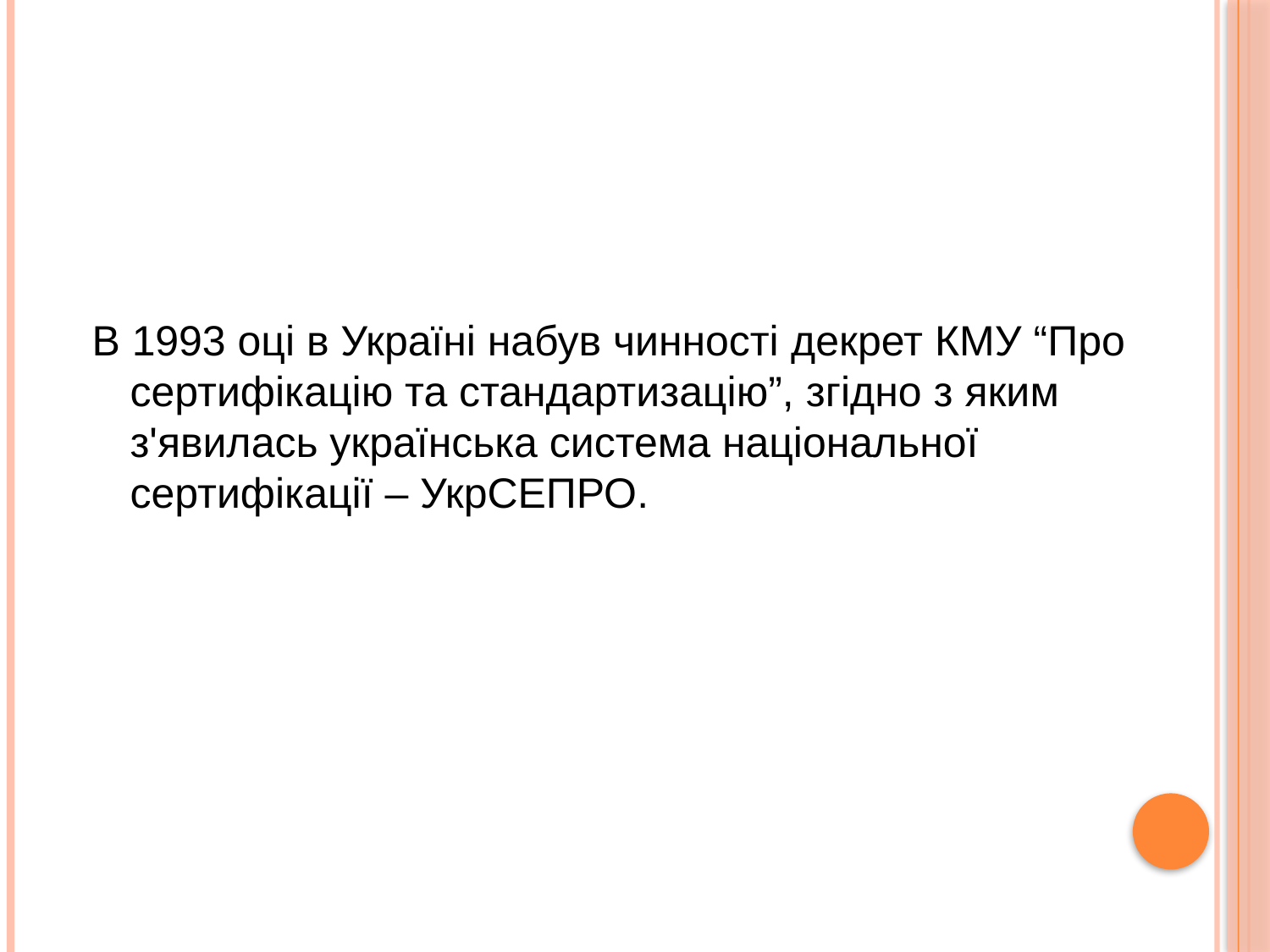

В 1993 оці в Україні набув чинності декрет КМУ “Про сертифікацію та стандартизацію”, згідно з яким з'явилась українська система національної сертифікації – УкрСЕПРО.